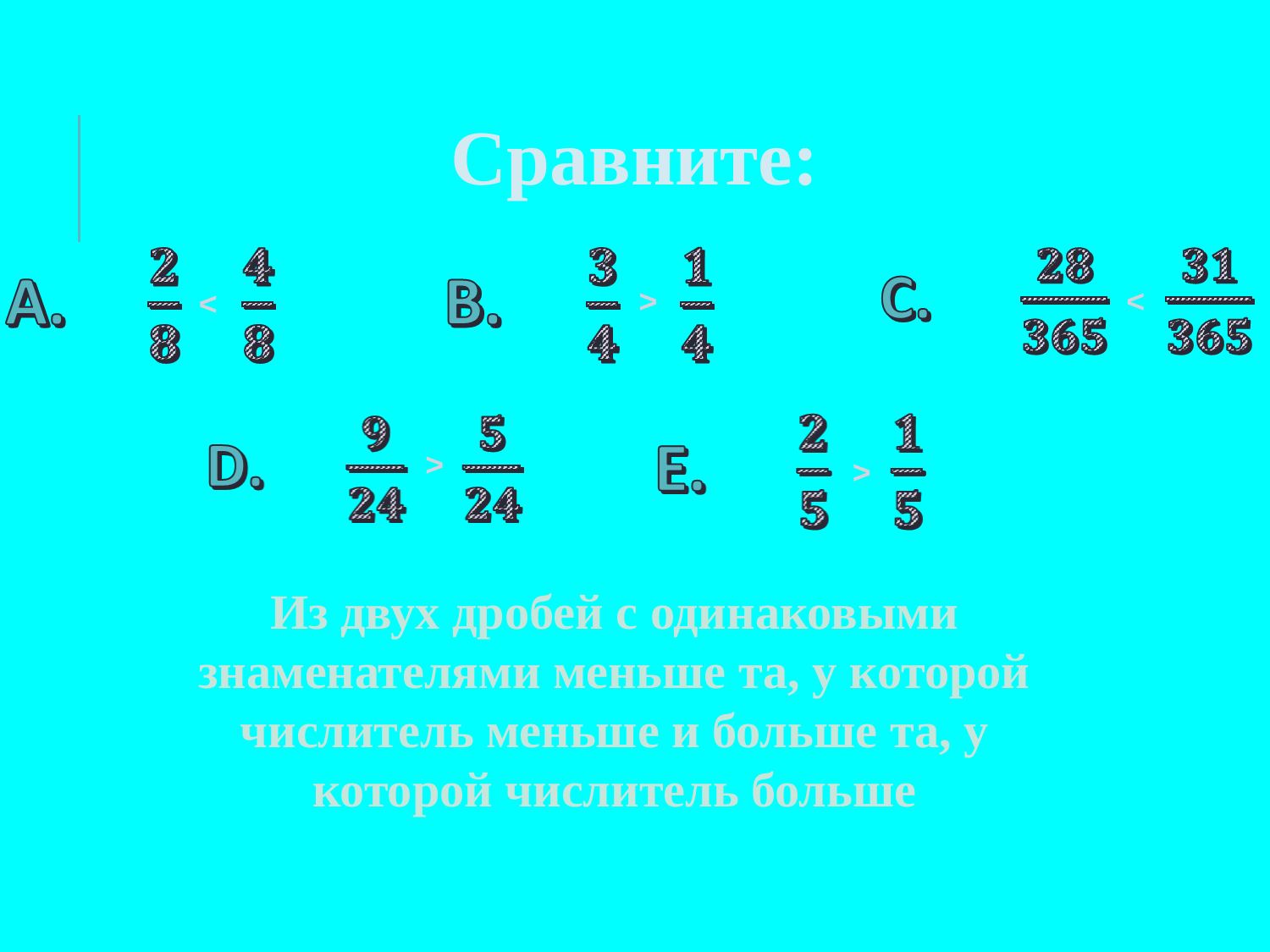

# Сравните:

>
<
<

>
>
Из двух дробей с одинаковыми знаменателями меньше та, у которой числитель меньше и больше та, у которой числитель больше